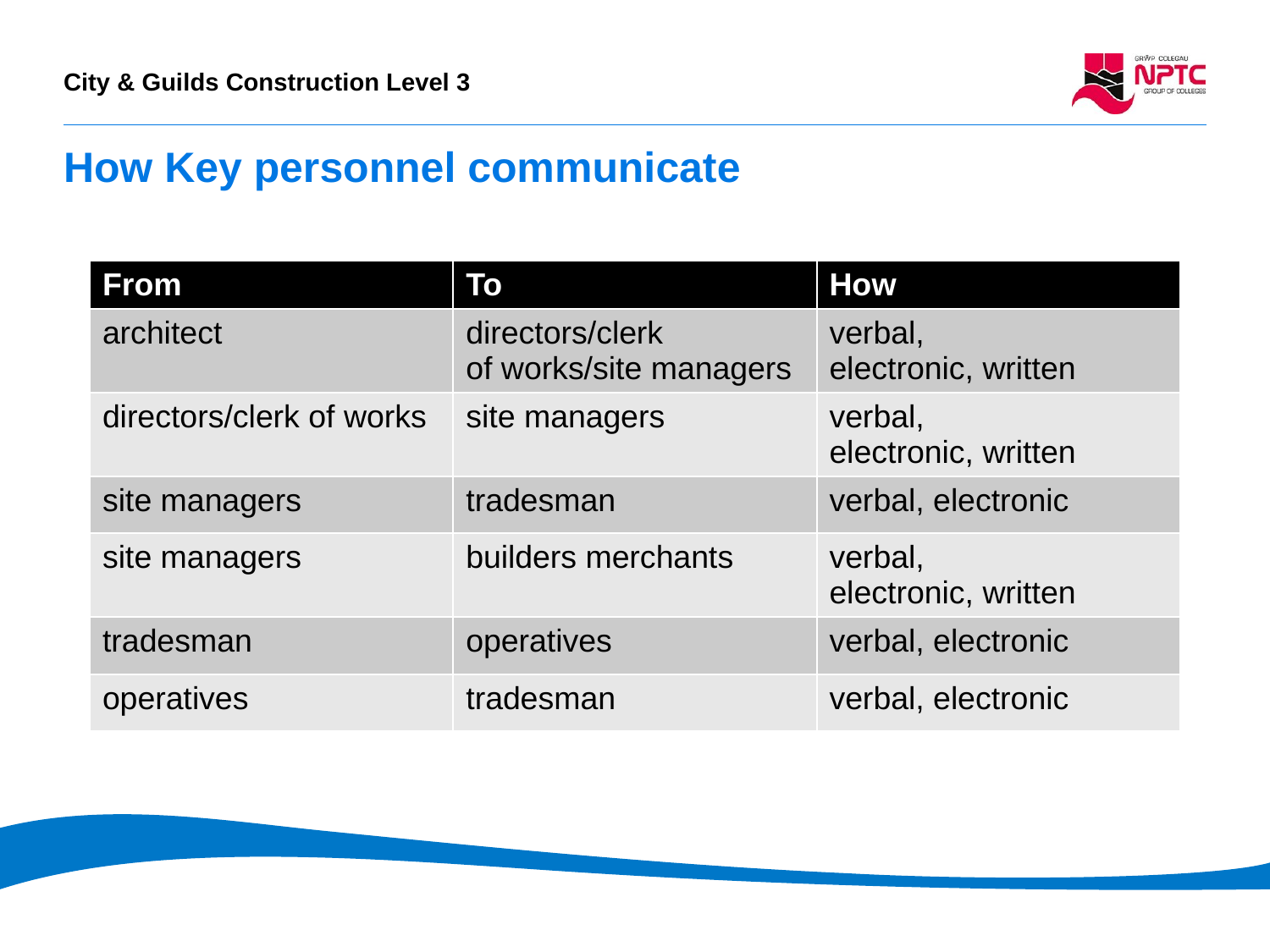

# How Key personnel communicate
| From​ | To​ | How​ |
| --- | --- | --- |
| architect​ | directors/clerk of works/site managers​ | verbal, electronic, written​ |
| directors/clerk of works ​ | site managers​ ​ | verbal, electronic, written​ |
| site managers​ | tradesman ​ | verbal, electronic​ |
| site managers​ ​ | builders merchants ​ | verbal, electronic, written​ |
| tradesman ​ | operatives​ | verbal, electronic​ |
| operatives​ | tradesman ​ | verbal, electronic​ |